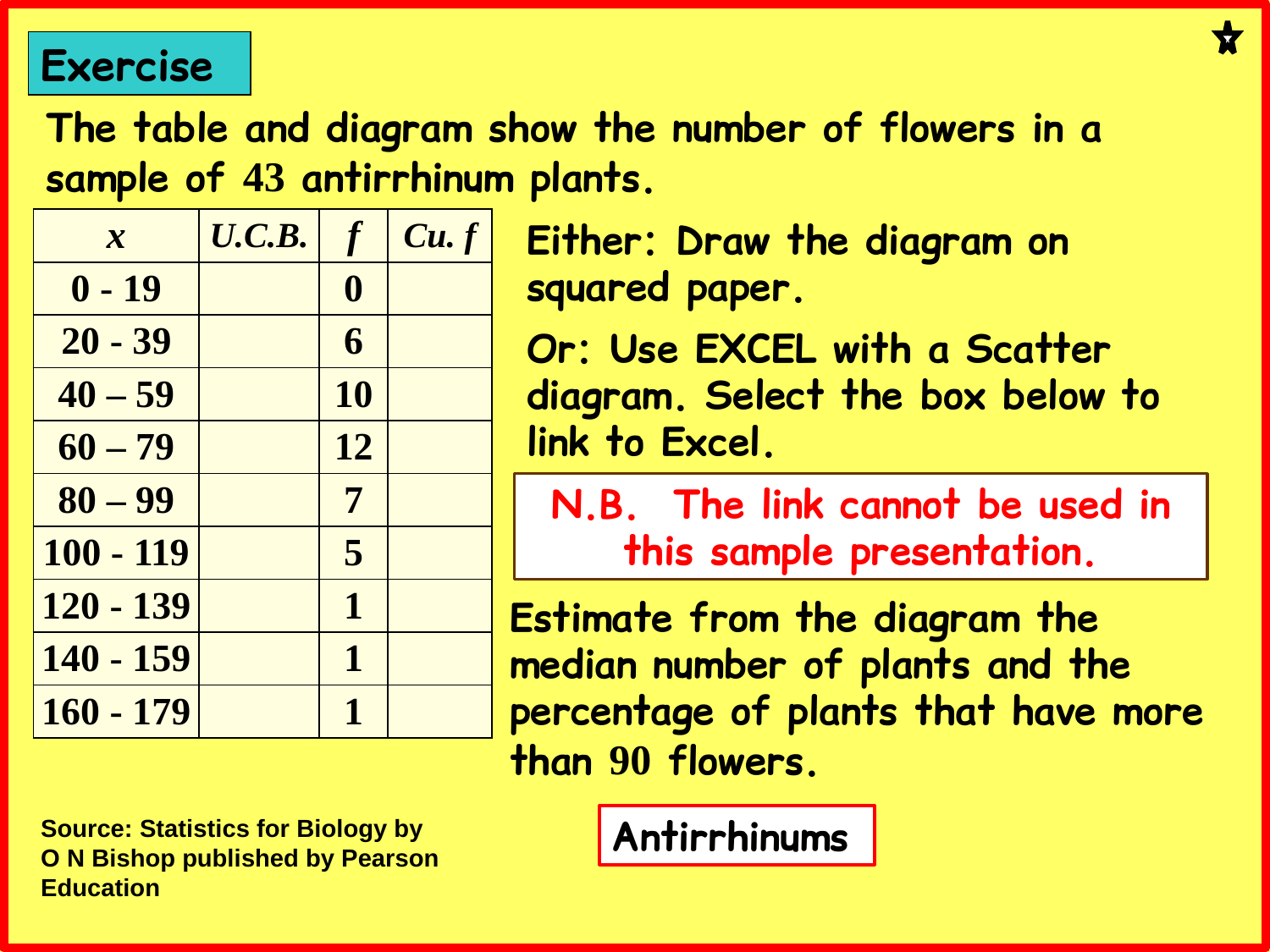

Exercise
The table and diagram show the number of flowers in a sample of 43 antirrhinum plants.
| x | U.C.B. | f | Cu. f |
| --- | --- | --- | --- |
| 0 - 19 |  | 0 |  |
| 20 - 39 |  | 6 |  |
| 40 – 59 |  | 10 |  |
| 60 – 79 |  | 12 |  |
| 80 – 99 |  | 7 |  |
| 100 - 119 |  | 5 |  |
| 120 - 139 |  | 1 |  |
| 140 - 159 |  | 1 |  |
| 160 - 179 |  | 1 |  |
Either: Draw the diagram on squared paper.
Or: Use EXCEL with a Scatter diagram. Select the box below to link to Excel.
N.B.  The link cannot be used in this sample presentation.
Estimate from the diagram the median number of plants and the percentage of plants that have more than 90 flowers.
Source: Statistics for Biology by O N Bishop published by Pearson Education
Antirrhinums